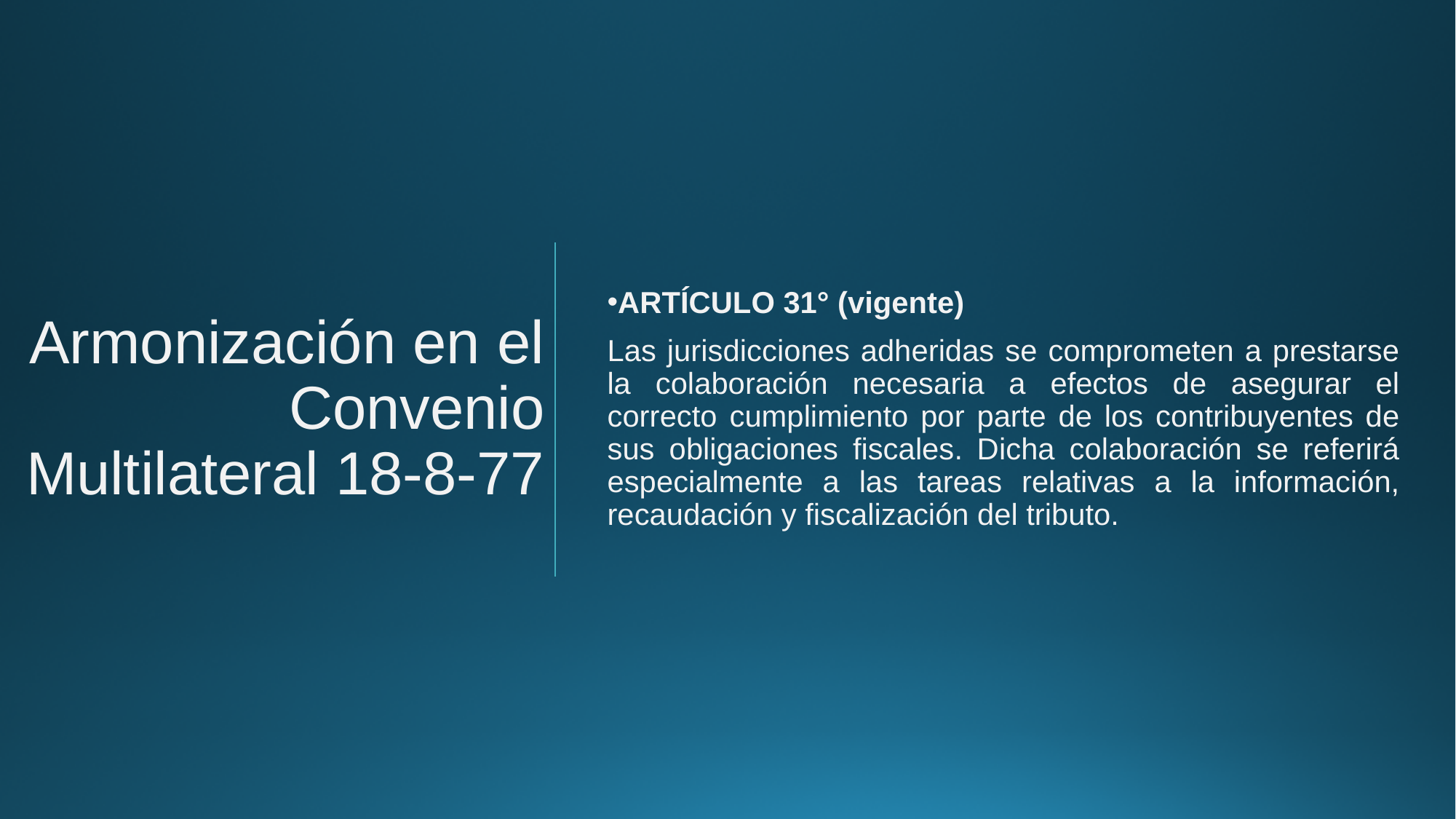

# Armonización en el Convenio Multilateral 18-8-77
ARTÍCULO 31° (vigente)
Las jurisdicciones adheridas se comprometen a prestarse la colaboración necesaria a efectos de asegurar el correcto cumplimiento por parte de los contribuyentes de sus obligaciones fiscales. Dicha colaboración se referirá especialmente a las tareas relativas a la información, recaudación y fiscalización del tributo.